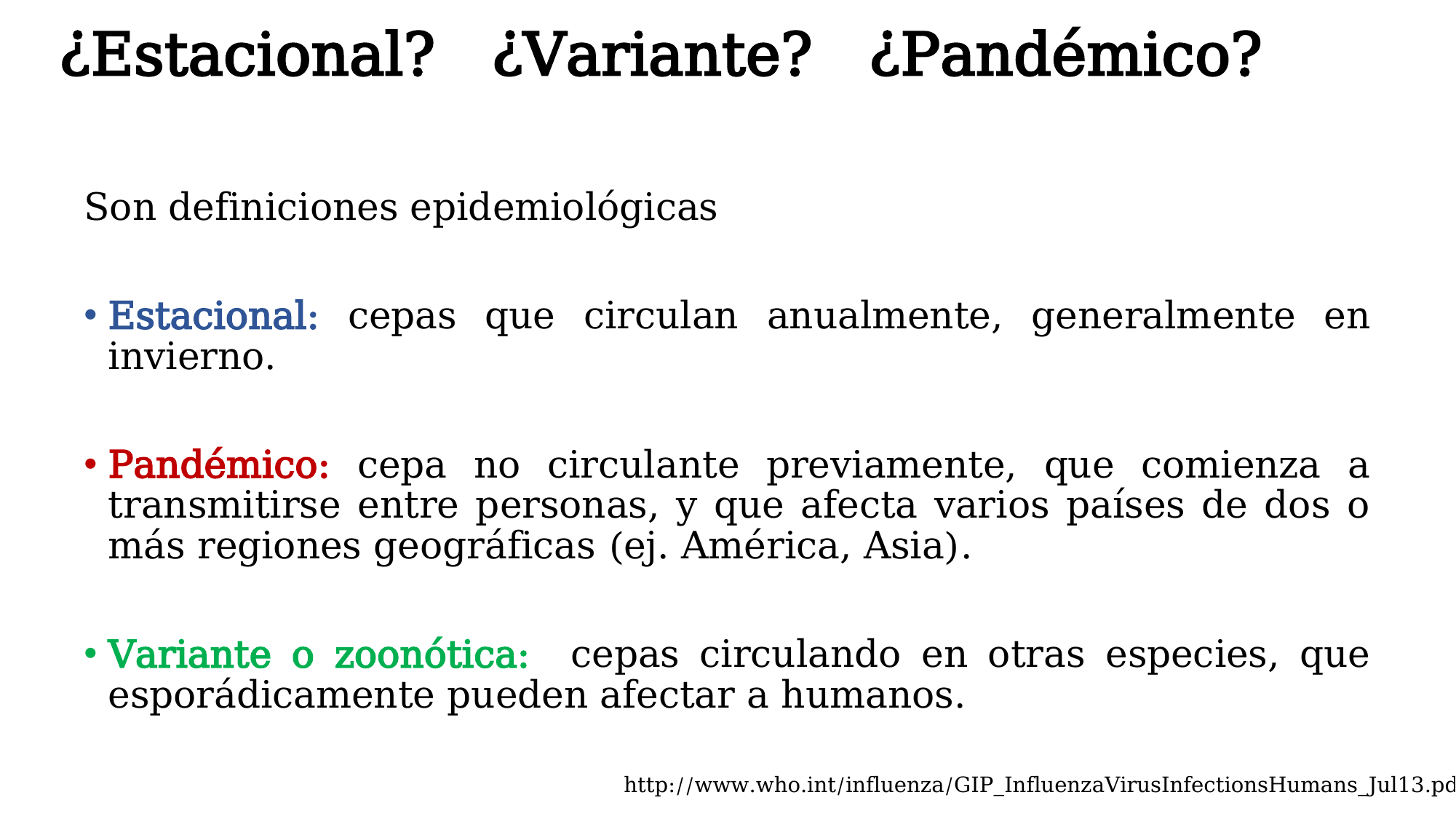

# ¿Estacional?   ¿Variante?   ¿Pandémico?
Son definiciones epidemiológicas

Estacional: cepas que circulan anualmente, generalmente en invierno.

Pandémico: cepa no circulante previamente, que comienza a transmitirse entre personas, y que afecta varios países de dos o más regiones geográficas (ej. América, Asia).

Variante o zoonótica:  cepas circulando en otras especies, que esporádicamente pueden afectar a humanos.

http://www.who.int/influenza/GIP_InfluenzaVirusInfectionsHumans_Jul13.pdf